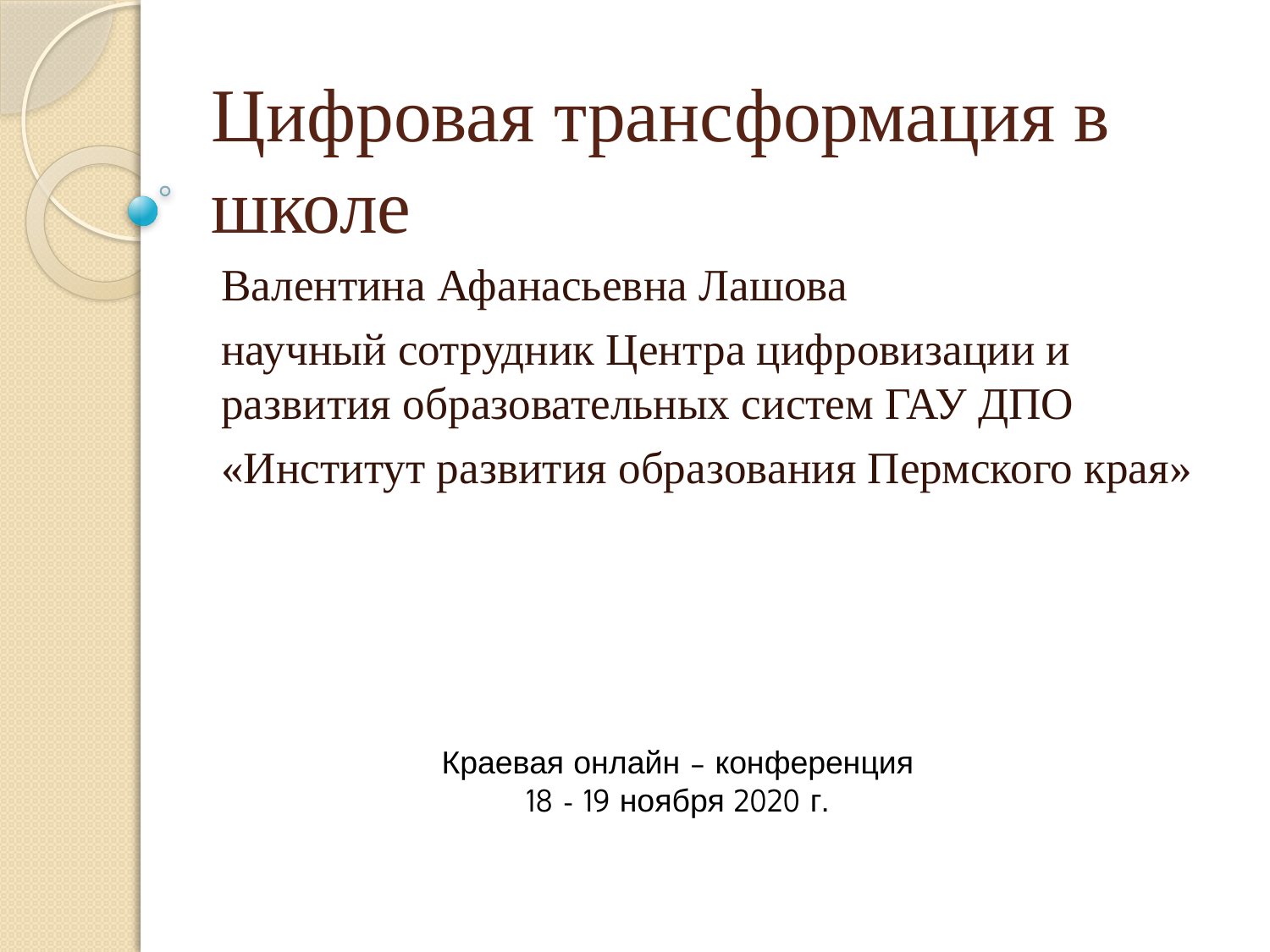

# Цифровая трансформация в школе
Валентина Афанасьевна Лашова
научный сотрудник Центра цифровизации и развития образовательных систем ГАУ ДПО
«Институт развития образования Пермского края»

Краевая онлайн – конференция
18 - 19 ноября 2020 г.